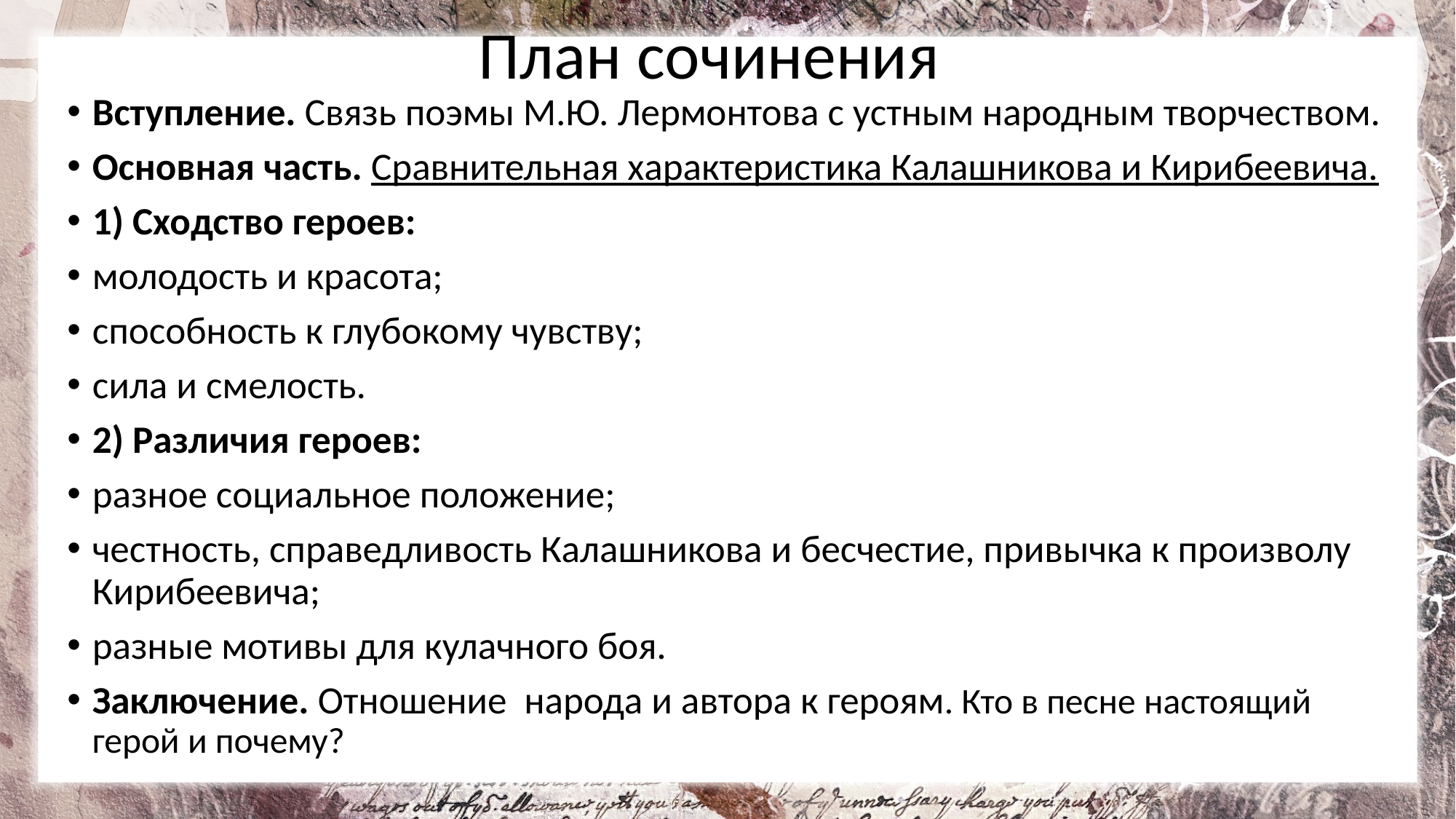

План сочинения
Вступление. Связь поэмы М.Ю. Лермонтова с устным народным творчеством.
Основная часть. Сравнительная характеристика Калашникова и Кирибеевича.
1) Сходство героев:
молодость и красота;
способность к глубокому чувству;
сила и смелость.
2) Различия героев:
разное социальное положение;
честность, справедливость Калашникова и бесчестие, привычка к произволу Кирибеевича;
разные мотивы для кулачного боя.
Заключение. Отношение  народа и автора к героям. Кто в песне настоящий герой и почему?